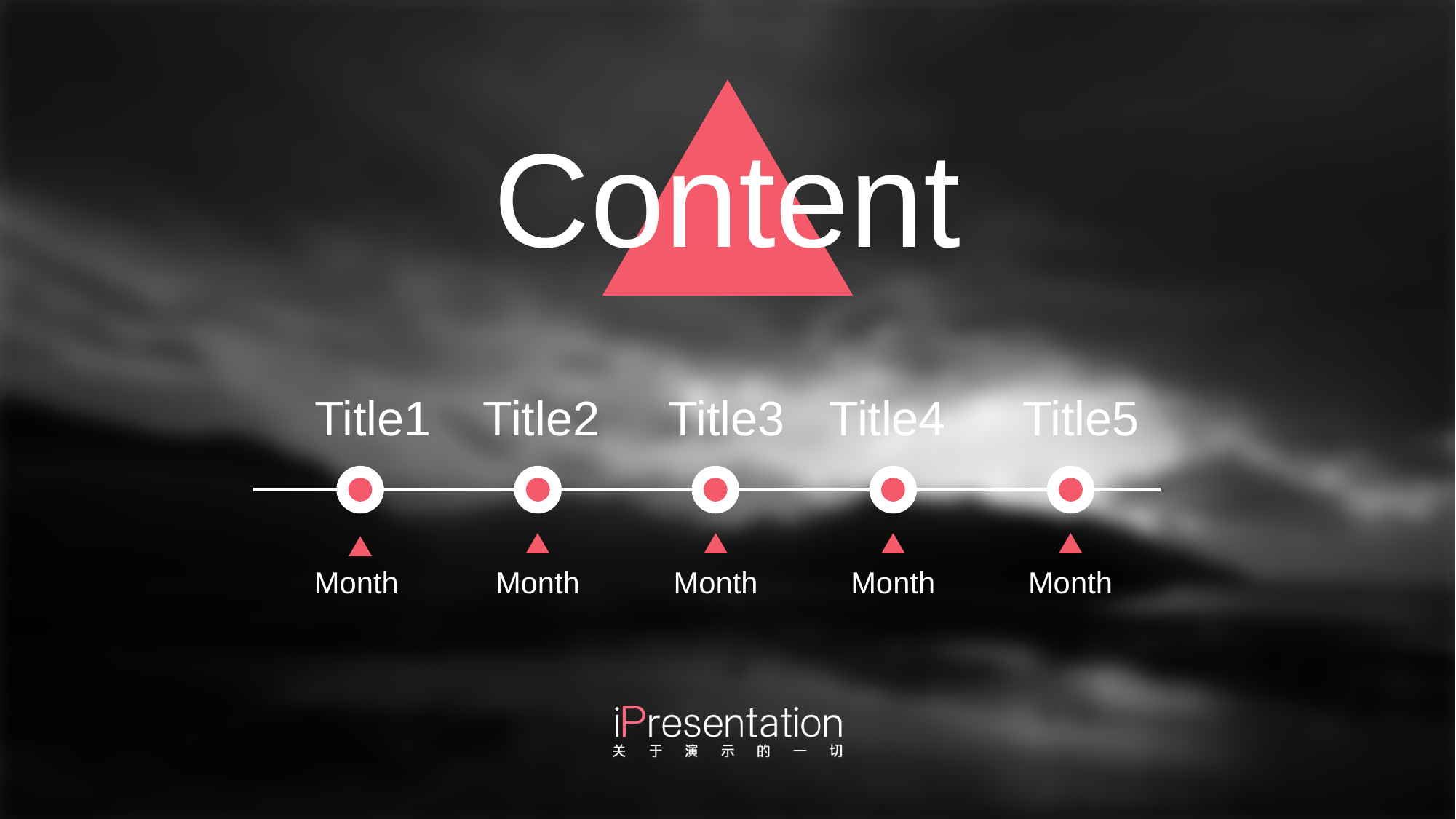

Content
Title1
Title2
Title3
Title4
Title5

Month
Month
Month
Month
Month